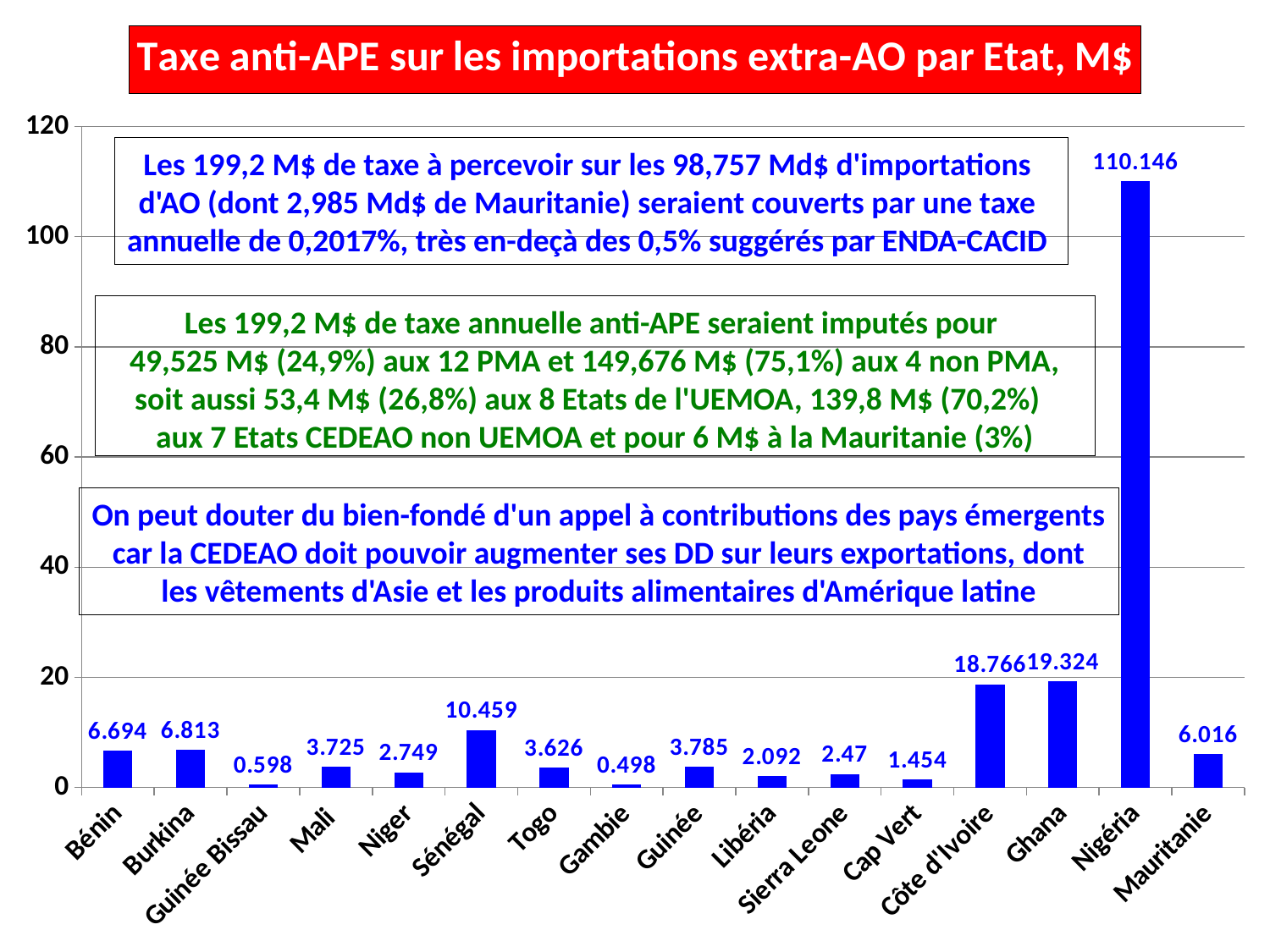

### Chart: Taxe anti-APE sur les importations extra-AO par Etat, M$

| Category | Taxe anti-APE par Etat |
|---|---|
| Bénin | 6.694 |
| Burkina | 6.813 |
| Guinée Bissau | 0.598 |
| Mali  | 3.725 |
| Niger | 2.749 |
| Sénégal | 10.459 |
| Togo | 3.626 |
| Gambie | 0.498 |
| Guinée | 3.785 |
| Libéria | 2.092 |
| Sierra Leone | 2.47 |
| Cap Vert | 1.454 |
| Côte d'Ivoire | 18.766 |
| Ghana | 19.324 |
| Nigéria | 110.146 |
| Mauritanie | 6.016 |
Les 199,2 M$ de taxe à percevoir sur les 98,757 Md$ d'importations
d'AO (dont 2,985 Md$ de Mauritanie) seraient couverts par une taxe
annuelle de 0,2017%, très en-deçà des 0,5% suggérés par ENDA-CACID
Les 199,2 M$ de taxe annuelle anti-APE seraient imputés pour
49,525 M$ (24,9%) aux 12 PMA et 149,676 M$ (75,1%) aux 4 non PMA,
soit aussi 53,4 M$ (26,8%) aux 8 Etats de l'UEMOA, 139,8 M$ (70,2%)
aux 7 Etats CEDEAO non UEMOA et pour 6 M$ à la Mauritanie (3%)
On peut douter du bien-fondé d'un appel à contributions des pays émergents
car la CEDEAO doit pouvoir augmenter ses DD sur leurs exportations, dont
les vêtements d'Asie et les produits alimentaires d'Amérique latine